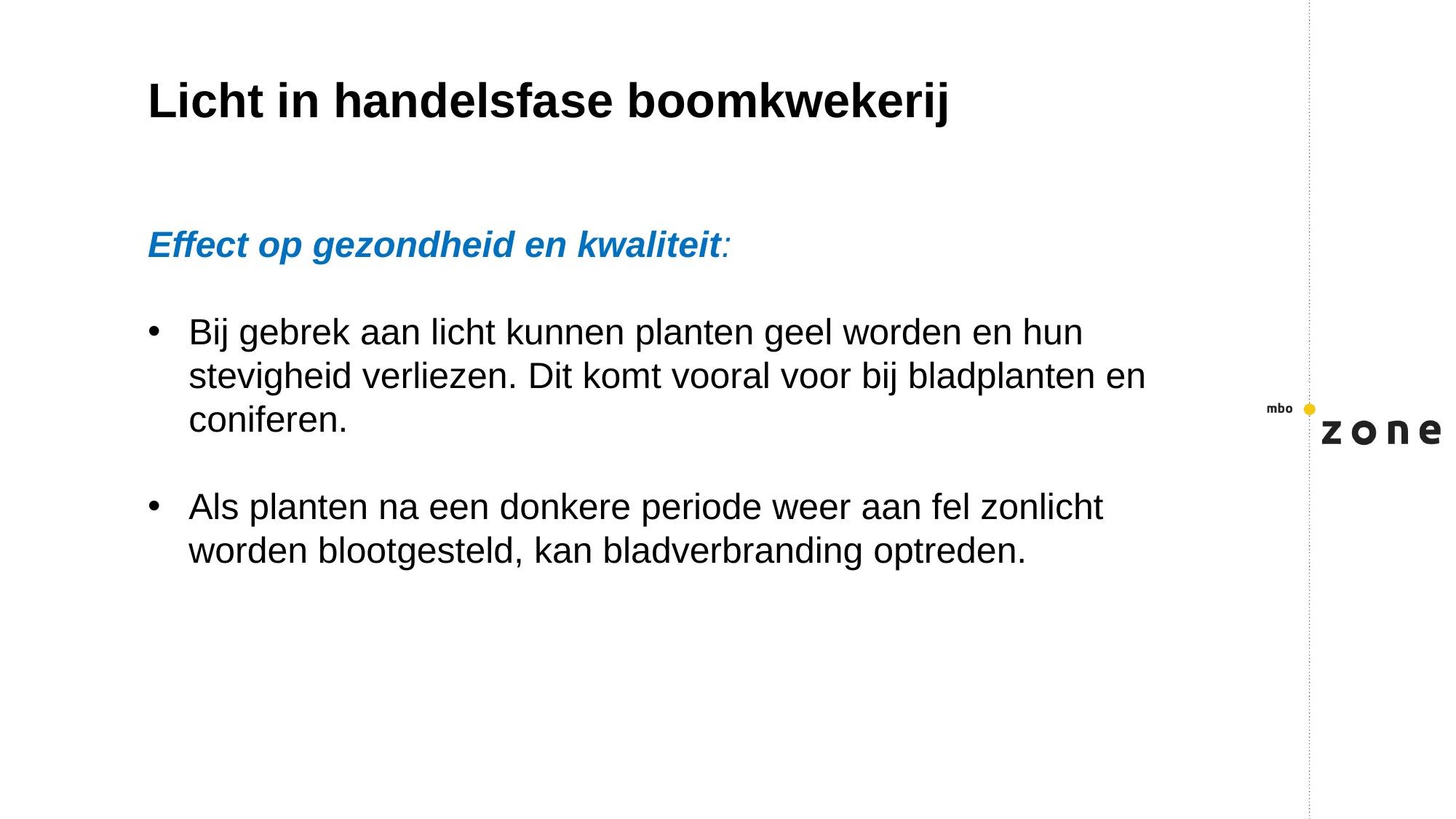

Licht in handelsfase boomkwekerij
Effect op gezondheid en kwaliteit:

Bij gebrek aan licht kunnen planten geel worden en hun stevigheid verliezen. Dit komt vooral voor bij bladplanten en coniferen.

Als planten na een donkere periode weer aan fel zonlicht worden blootgesteld, kan bladverbranding optreden.